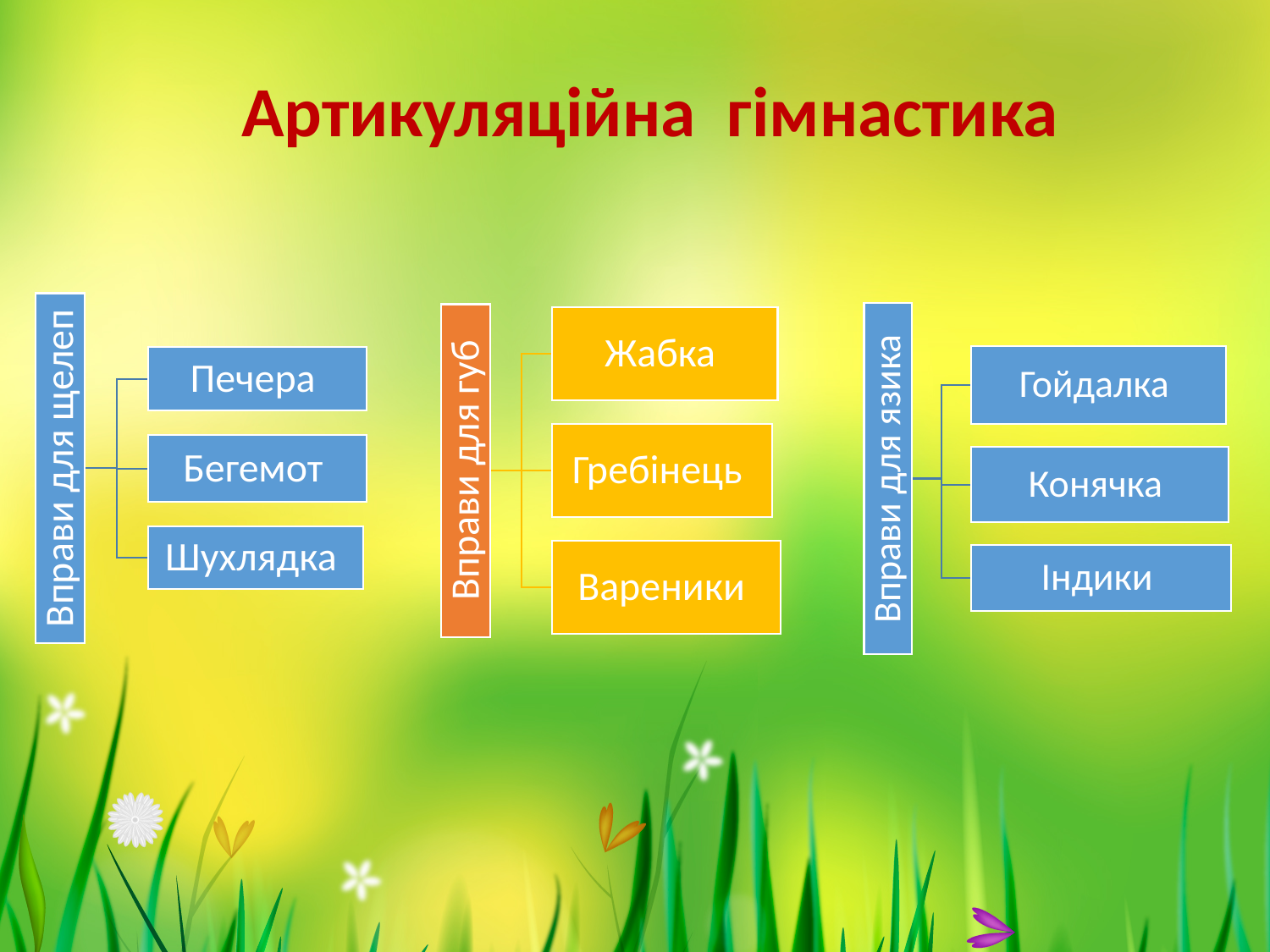

Артикуляційна  гімнастика

Вправи для щелеп
Печера
Бегемот
Шухлядка

Вправи для губ
Жабка
Гребінець
Вареники

Вправи для язика
Гойдалка
Конячка
Індики